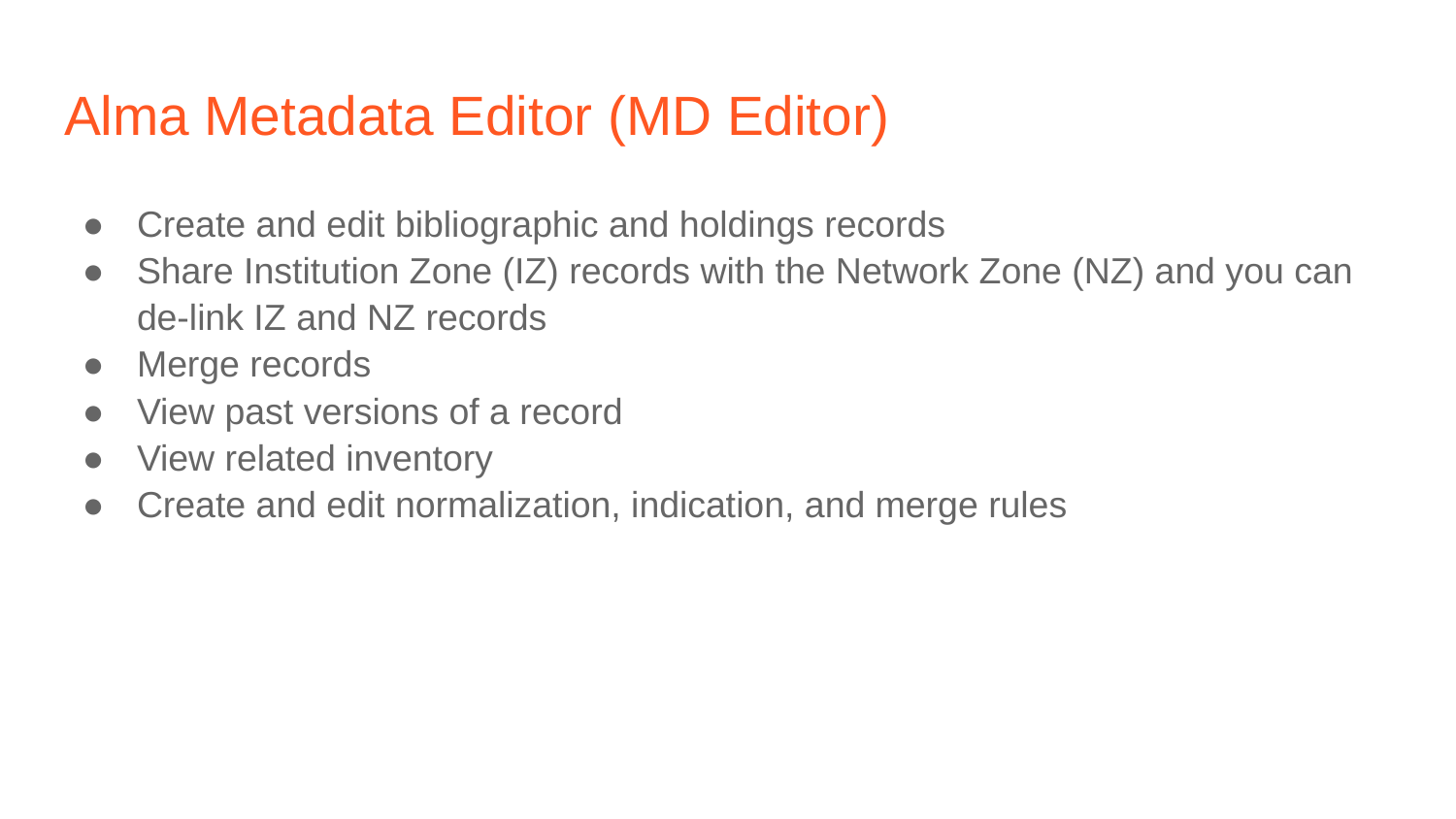

# Alma Metadata Editor (MD Editor)
Create and edit bibliographic and holdings records
Share Institution Zone (IZ) records with the Network Zone (NZ) and you can de-link IZ and NZ records
Merge records
View past versions of a record
View related inventory
Create and edit normalization, indication, and merge rules